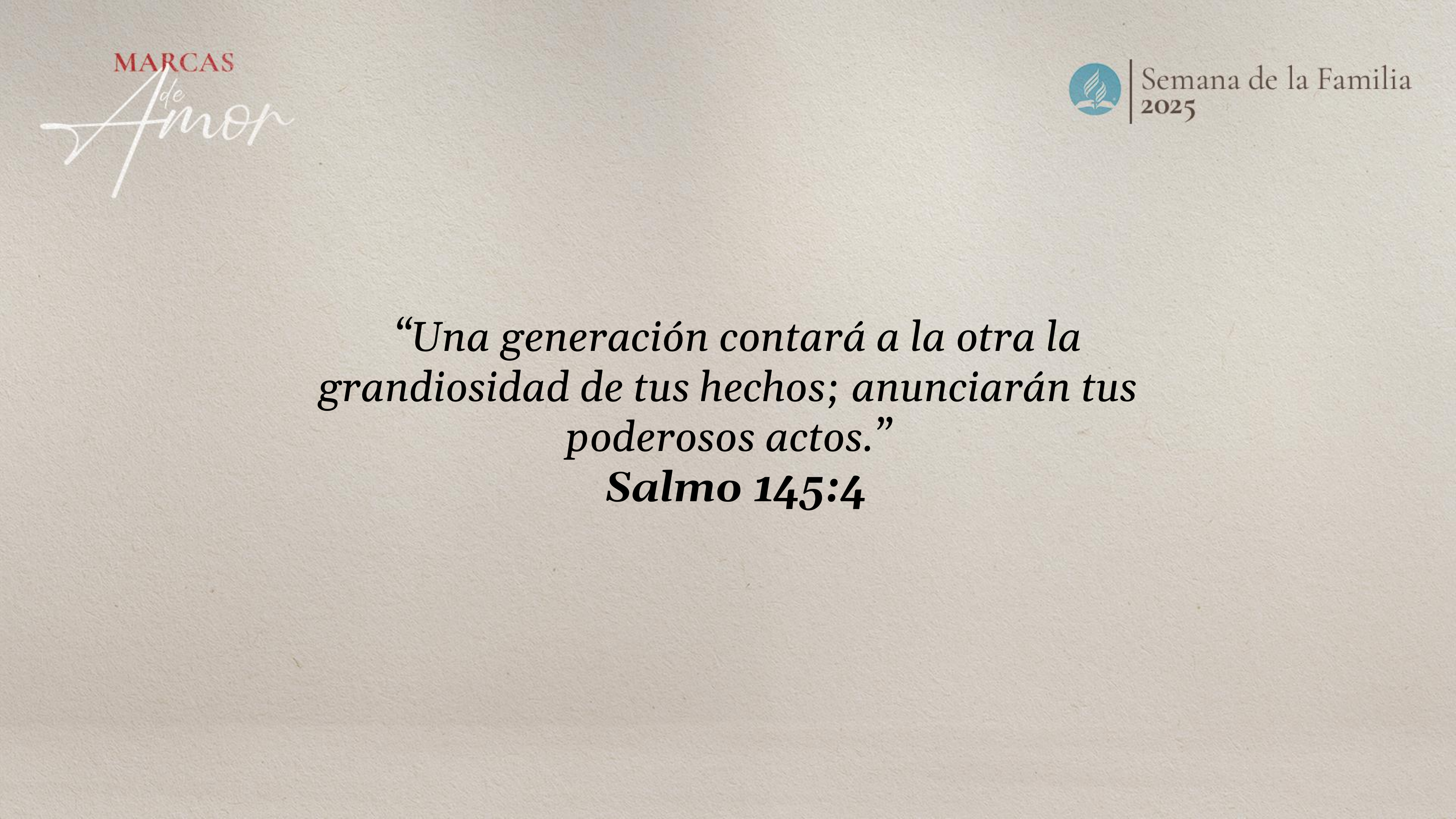

“Una generación contará a la otra la grandiosidad de tus hechos; anunciarán tus poderosos actos.”
Salmo 145:4